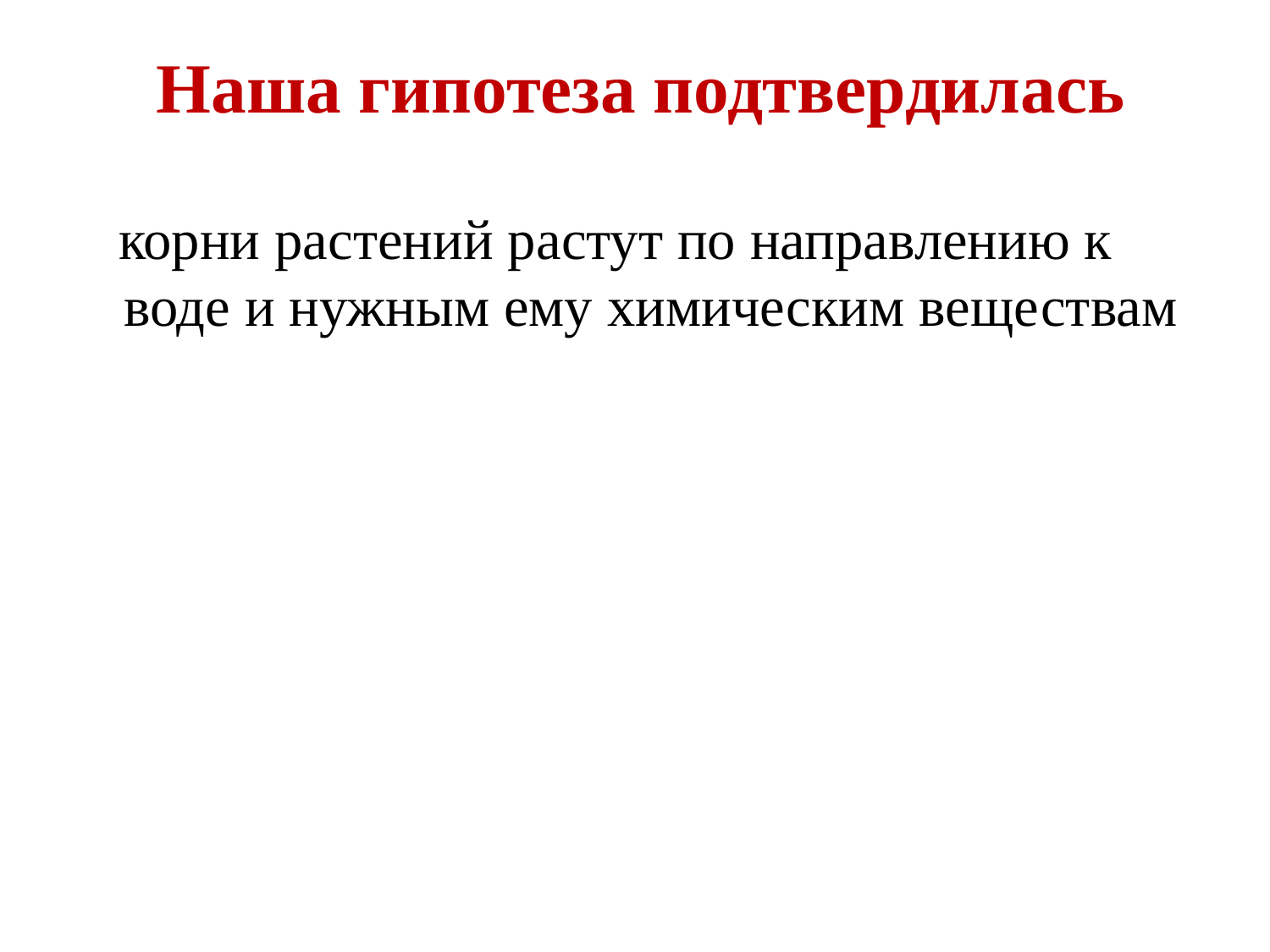

# Наша гипотеза подтвердилась
   корни растений растут по направлению к воде и нужным ему химическим веществам